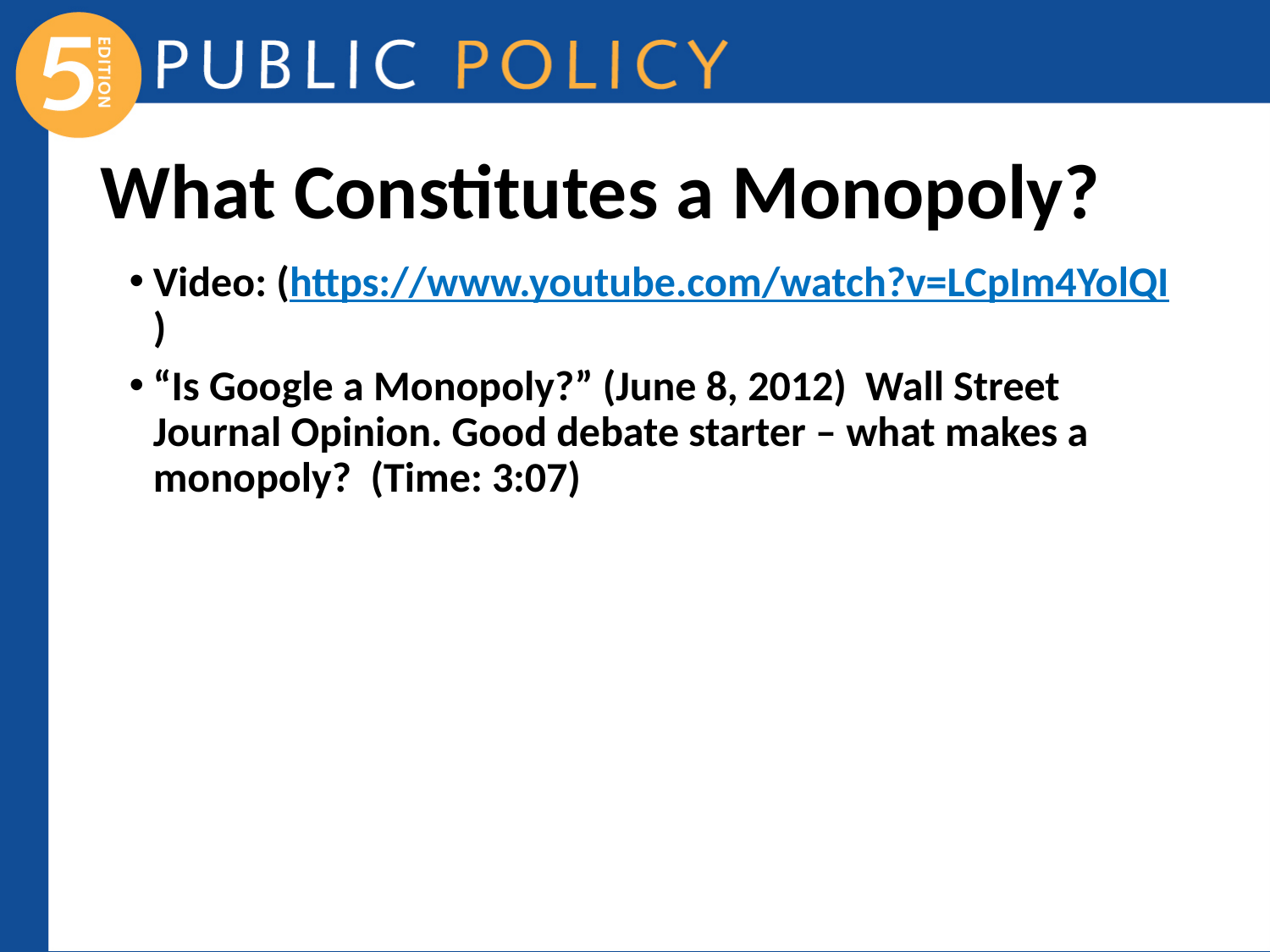

# What Constitutes a Monopoly?
Video: (https://www.youtube.com/watch?v=LCpIm4YolQI)
“Is Google a Monopoly?” (June 8, 2012)  Wall Street Journal Opinion. Good debate starter – what makes a monopoly?  (Time: 3:07)